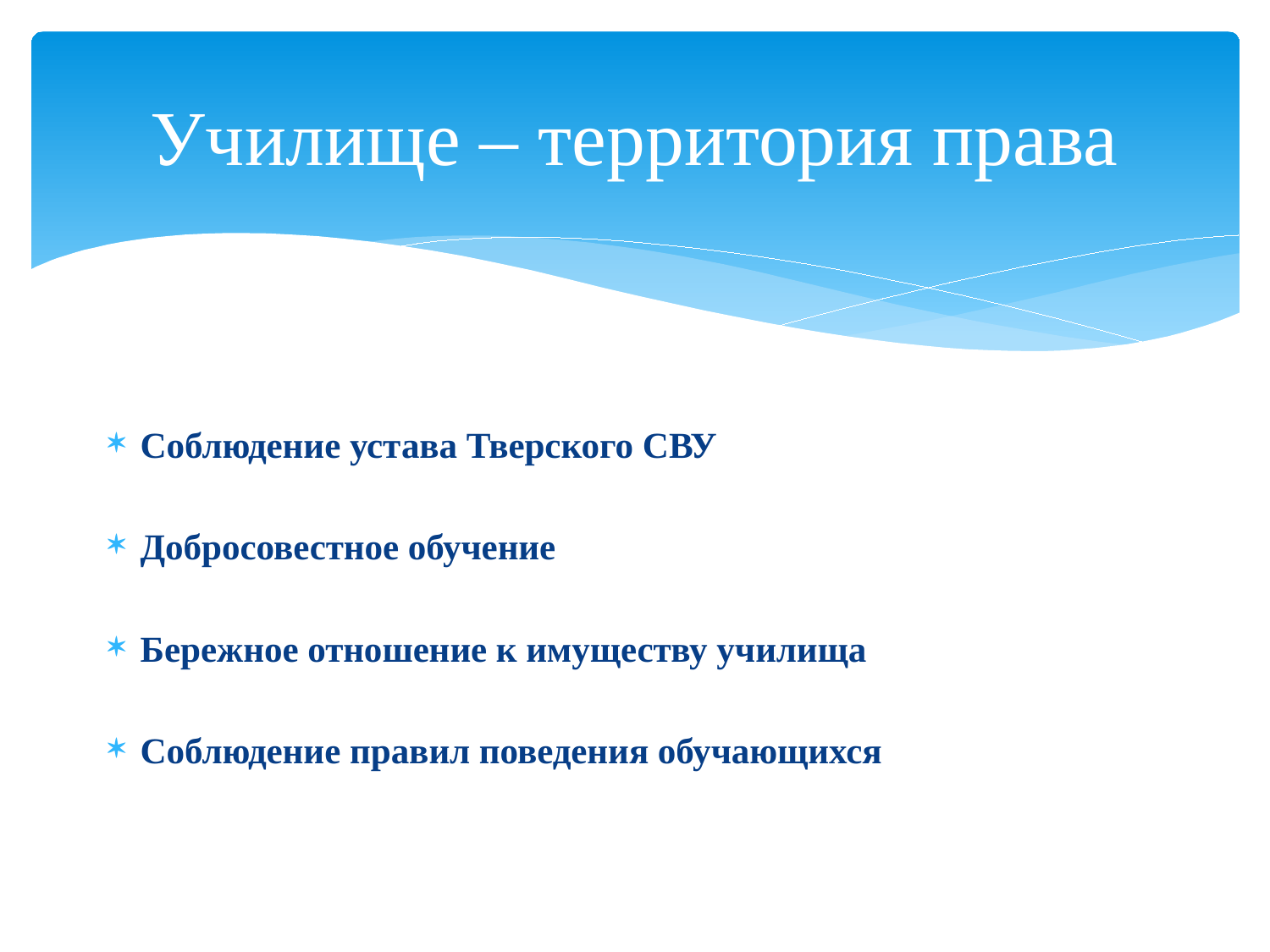

# Училище – территория права

Соблюдение устава Тверского СВУ

Добросовестное обучение

Бережное отношение к имуществу училища

Соблюдение правил поведения обучающихся